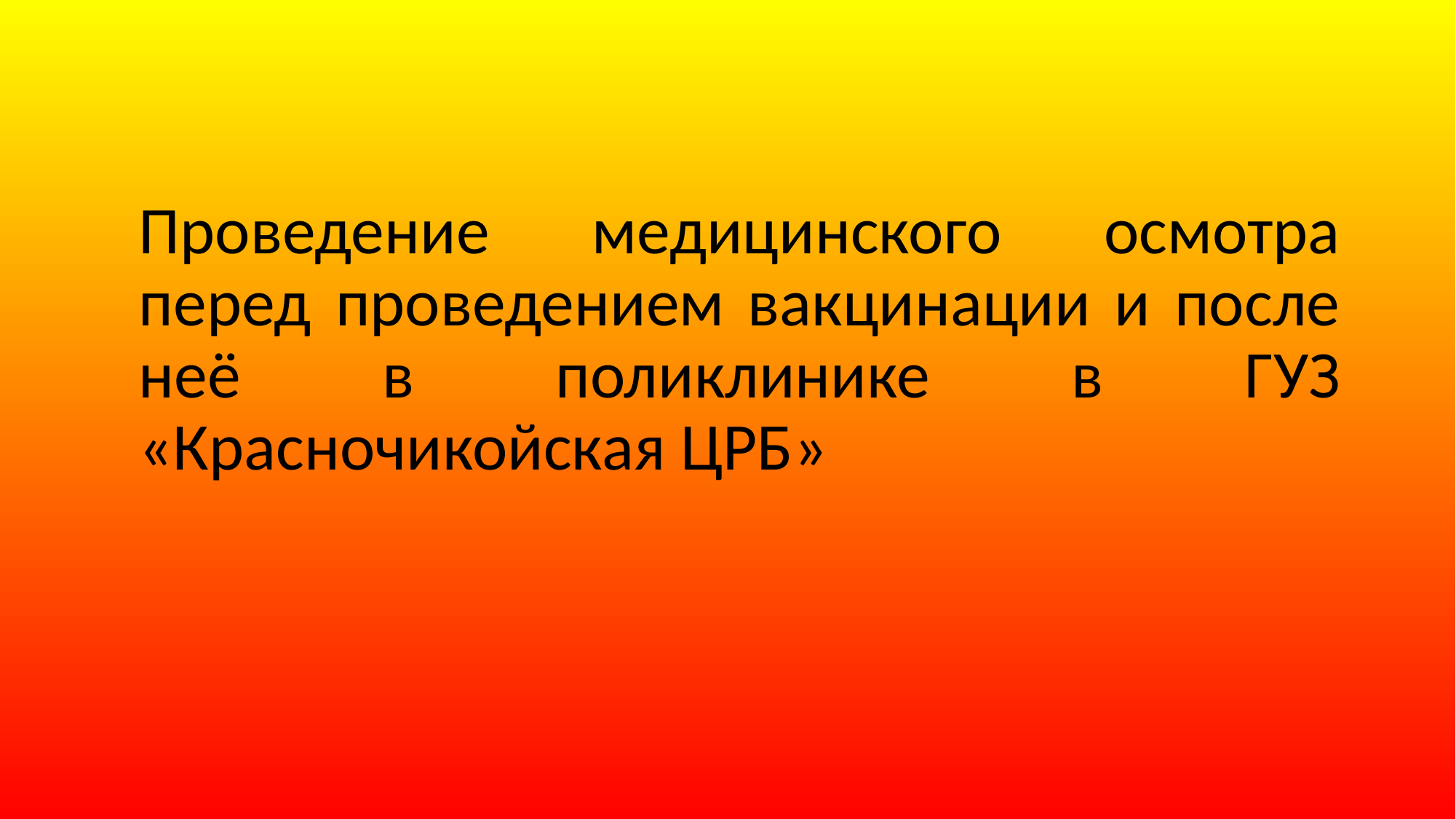

# Проведение медицинского осмотра перед проведением вакцинации и после неё в поликлинике в ГУЗ «Красночикойская ЦРБ»